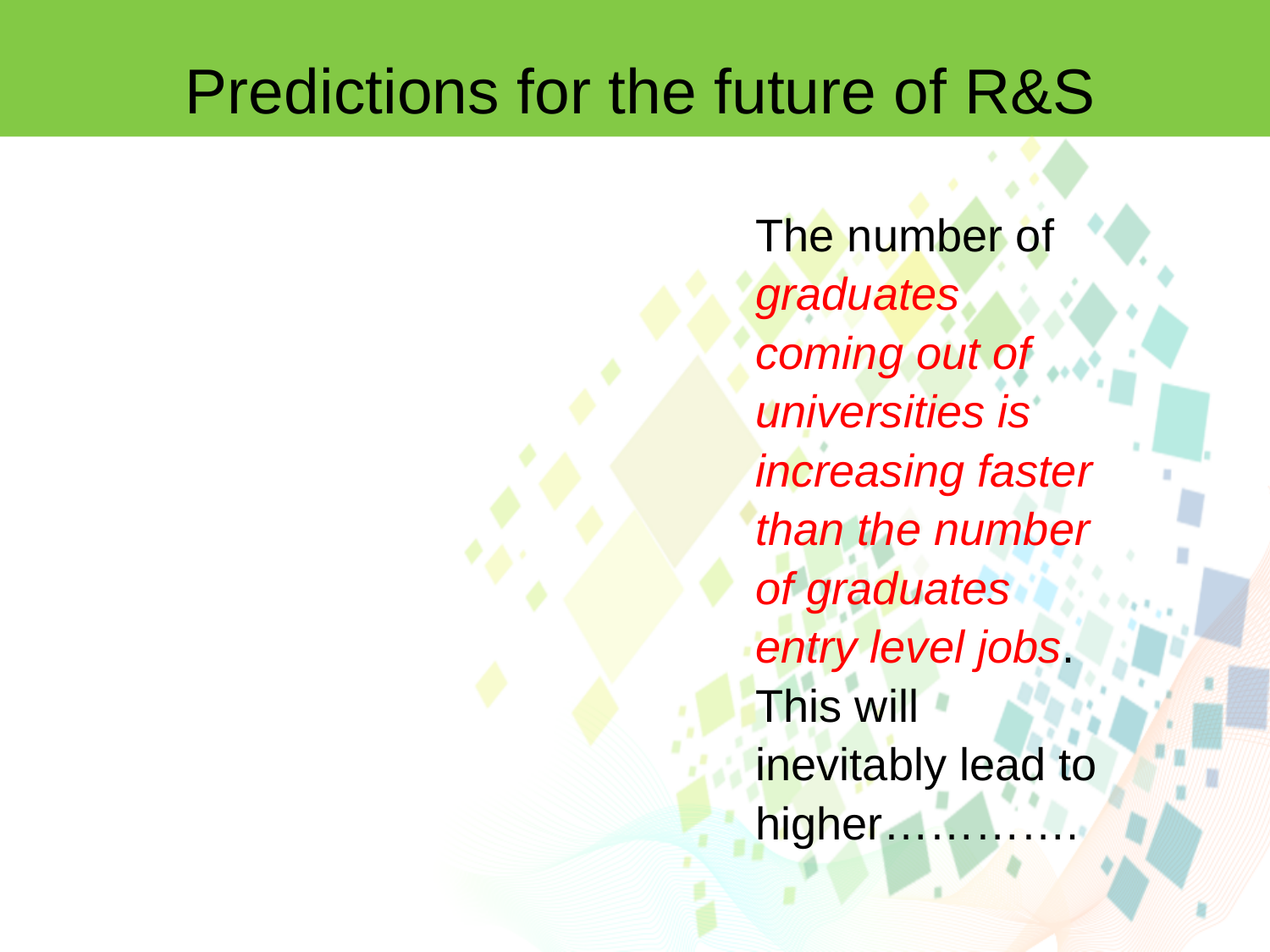

Predictions for the future of R&S
The number of graduates coming out of universities is increasing faster than the number of graduates entry level jobs. This will inevitably lead to higher………….